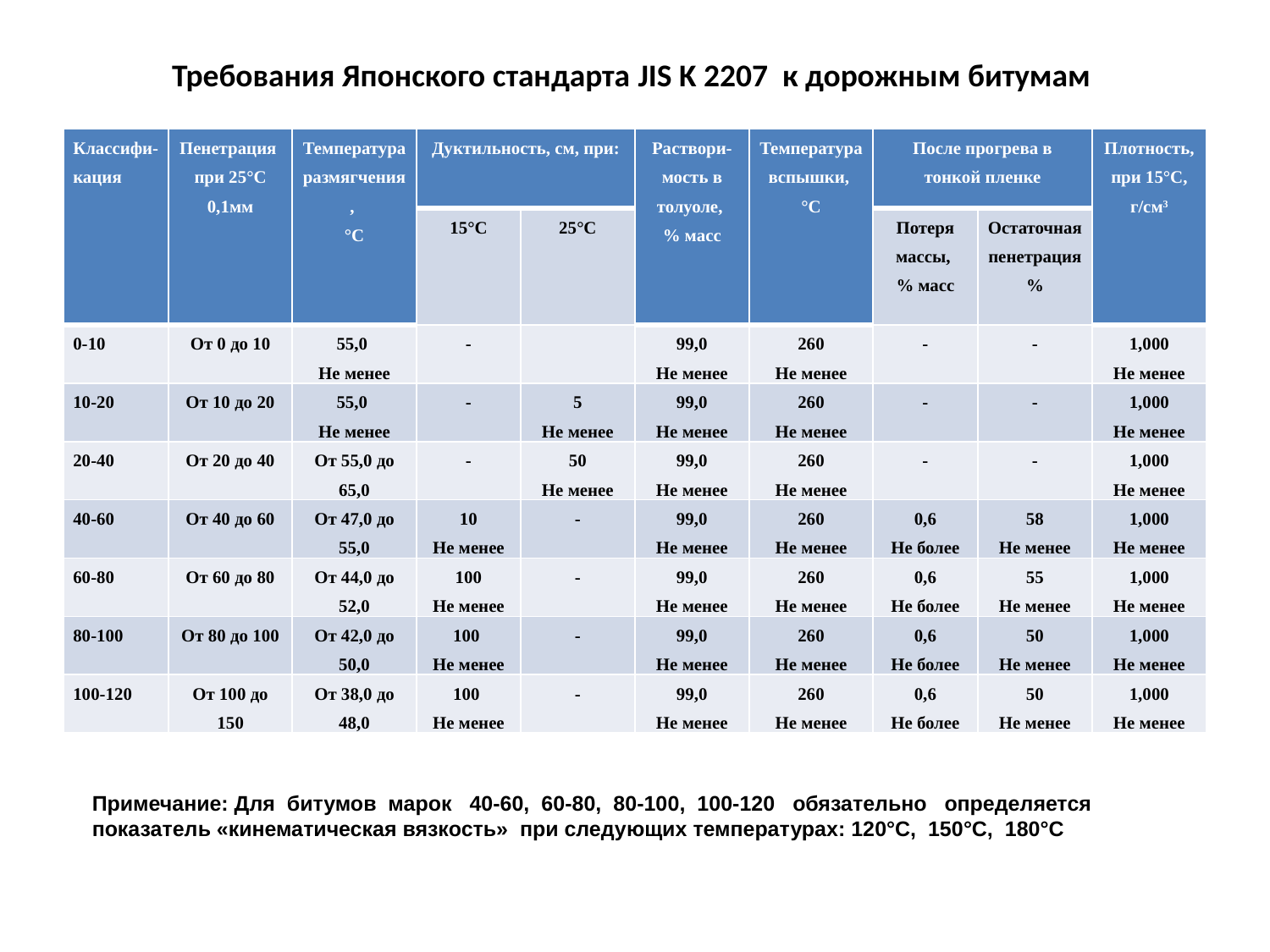

# Требования Японского стандарта JIS K 2207  к дорожным битумам
| Классифи-кация | Пенетрация при 25°С 0,1мм | Температура размягчения, °С | Дуктильность, см, при: |  | Раствори-мость в толуоле, % масс | Температура вспышки, °С | После прогрева в тонкой пленке |  | Плотность, при 15°С, г/см3 |
| --- | --- | --- | --- | --- | --- | --- | --- | --- | --- |
|  |  |  | 15°С | 25°С |  |  | Потеря массы, % масс | Остаточная пенетрация % |  |
| 0-10 | От 0 до 10 | 55,0 Не менее | - |  | 99,0 Не менее | 260 Не менее | - | - | 1,000 Не менее |
| 10-20 | От 10 до 20 | 55,0 Не менее | - | 5 Не менее | 99,0 Не менее | 260 Не менее | - | - | 1,000 Не менее |
| 20-40 | От 20 до 40 | От 55,0 до 65,0 | - | 50 Не менее | 99,0 Не менее | 260 Не менее | - | - | 1,000 Не менее |
| 40-60 | От 40 до 60 | От 47,0 до 55,0 | 10 Не менее | - | 99,0 Не менее | 260 Не менее | 0,6 Не более | 58 Не менее | 1,000 Не менее |
| 60-80 | От 60 до 80 | От 44,0 до 52,0 | 100 Не менее | - | 99,0 Не менее | 260 Не менее | 0,6 Не более | 55 Не менее | 1,000 Не менее |
| 80-100 | От 80 до 100 | От 42,0 до 50,0 | 100 Не менее | - | 99,0 Не менее | 260 Не менее | 0,6 Не более | 50 Не менее | 1,000 Не менее |
| 100-120 | От 100 до 150 | От 38,0 до 48,0 | 100 Не менее | - | 99,0 Не менее | 260 Не менее | 0,6 Не более | 50 Не менее | 1,000 Не менее |
Примечание: Для  битумов  марок   40-60,  60-80,  80-100,  100-120   обязательно   определяется
показатель «кинематическая вязкость»  при следующих температурах: 120°С,  150°С,  180°С